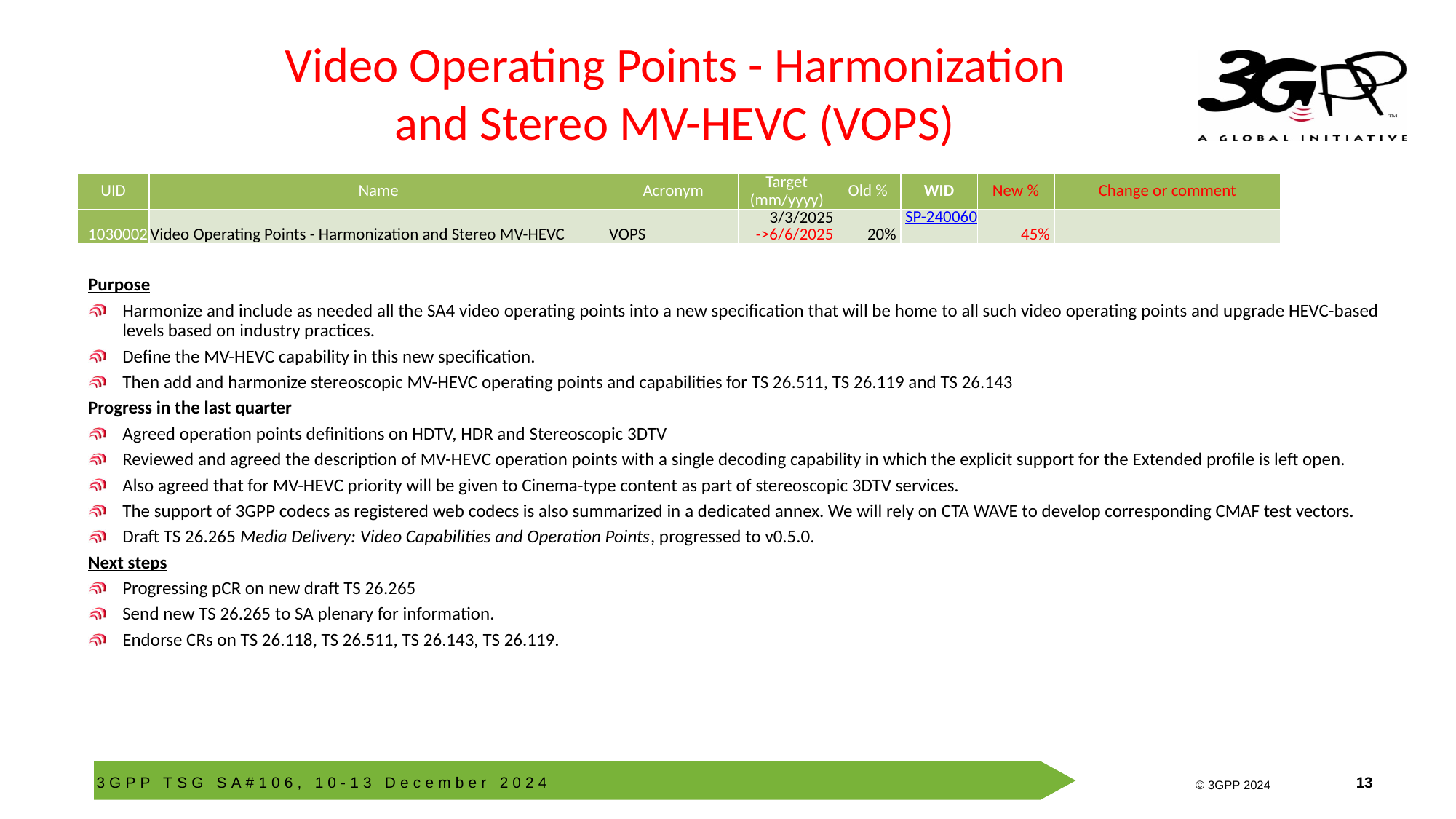

# Video Operating Points - Harmonization and Stereo MV-HEVC (VOPS)
| UID | Name | Acronym | Target (mm/yyyy) | Old % | WID | New % | Change or comment |
| --- | --- | --- | --- | --- | --- | --- | --- |
| 1030002 | Video Operating Points - Harmonization and Stereo MV-HEVC | VOPS | 3/3/2025 ->6/6/2025 | 20% | SP-240060 | 45% |  |
Purpose
Harmonize and include as needed all the SA4 video operating points into a new specification that will be home to all such video operating points and upgrade HEVC-based levels based on industry practices.
Define the MV-HEVC capability in this new specification.
Then add and harmonize stereoscopic MV-HEVC operating points and capabilities for TS 26.511, TS 26.119 and TS 26.143
Progress in the last quarter
Agreed operation points definitions on HDTV, HDR and Stereoscopic 3DTV
Reviewed and agreed the description of MV-HEVC operation points with a single decoding capability in which the explicit support for the Extended profile is left open.
Also agreed that for MV-HEVC priority will be given to Cinema-type content as part of stereoscopic 3DTV services.
The support of 3GPP codecs as registered web codecs is also summarized in a dedicated annex. We will rely on CTA WAVE to develop corresponding CMAF test vectors.
Draft TS 26.265 Media Delivery: Video Capabilities and Operation Points, progressed to v0.5.0.
Next steps
Progressing pCR on new draft TS 26.265
Send new TS 26.265 to SA plenary for information.
Endorse CRs on TS 26.118, TS 26.511, TS 26.143, TS 26.119.